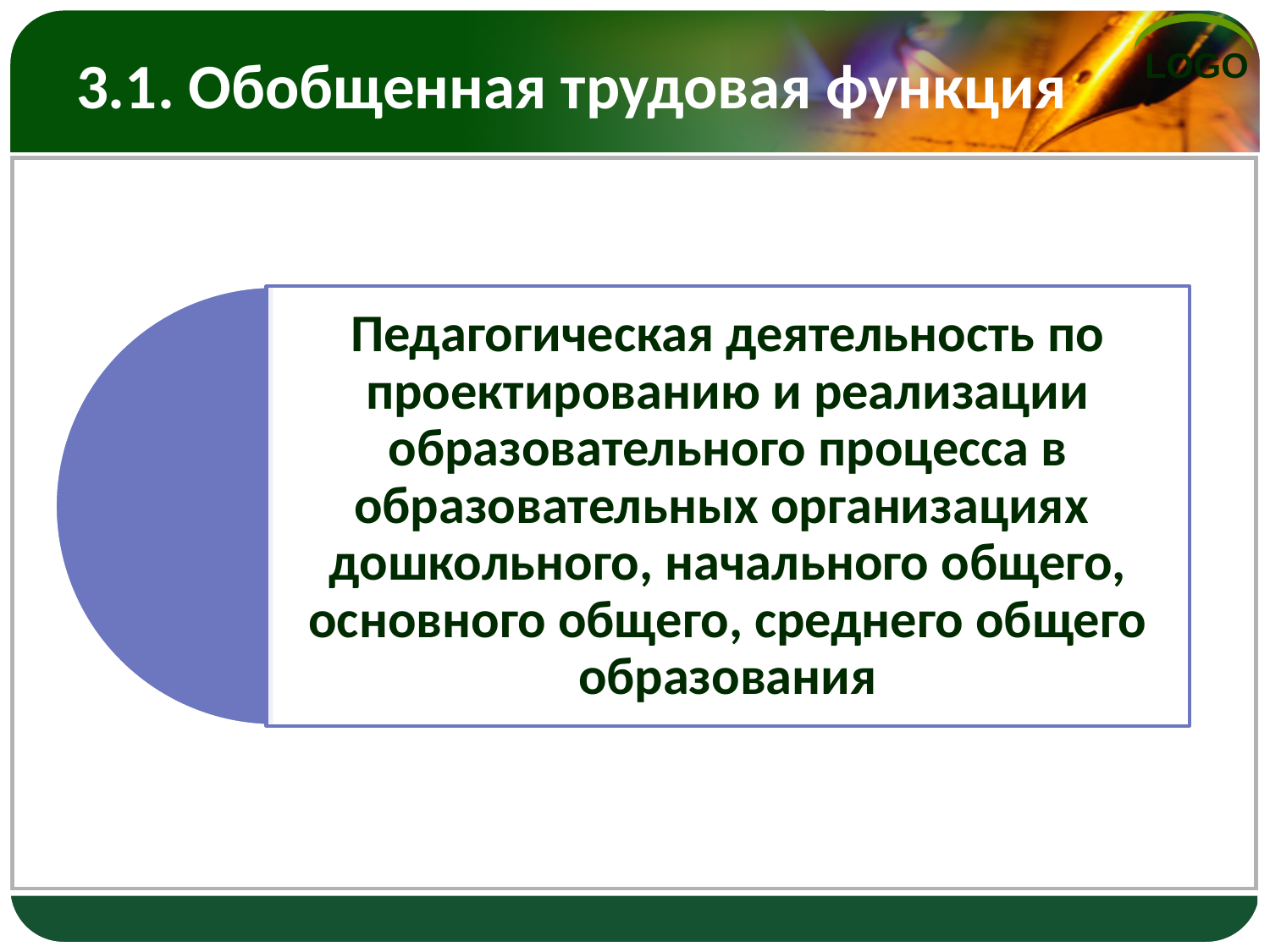

# 3.1. Обобщенная трудовая функция
Педагогическая деятельность по проектированию и реализации образовательного процесса в образовательных организациях  дошкольного, начального общего, основного общего, среднего общего образования